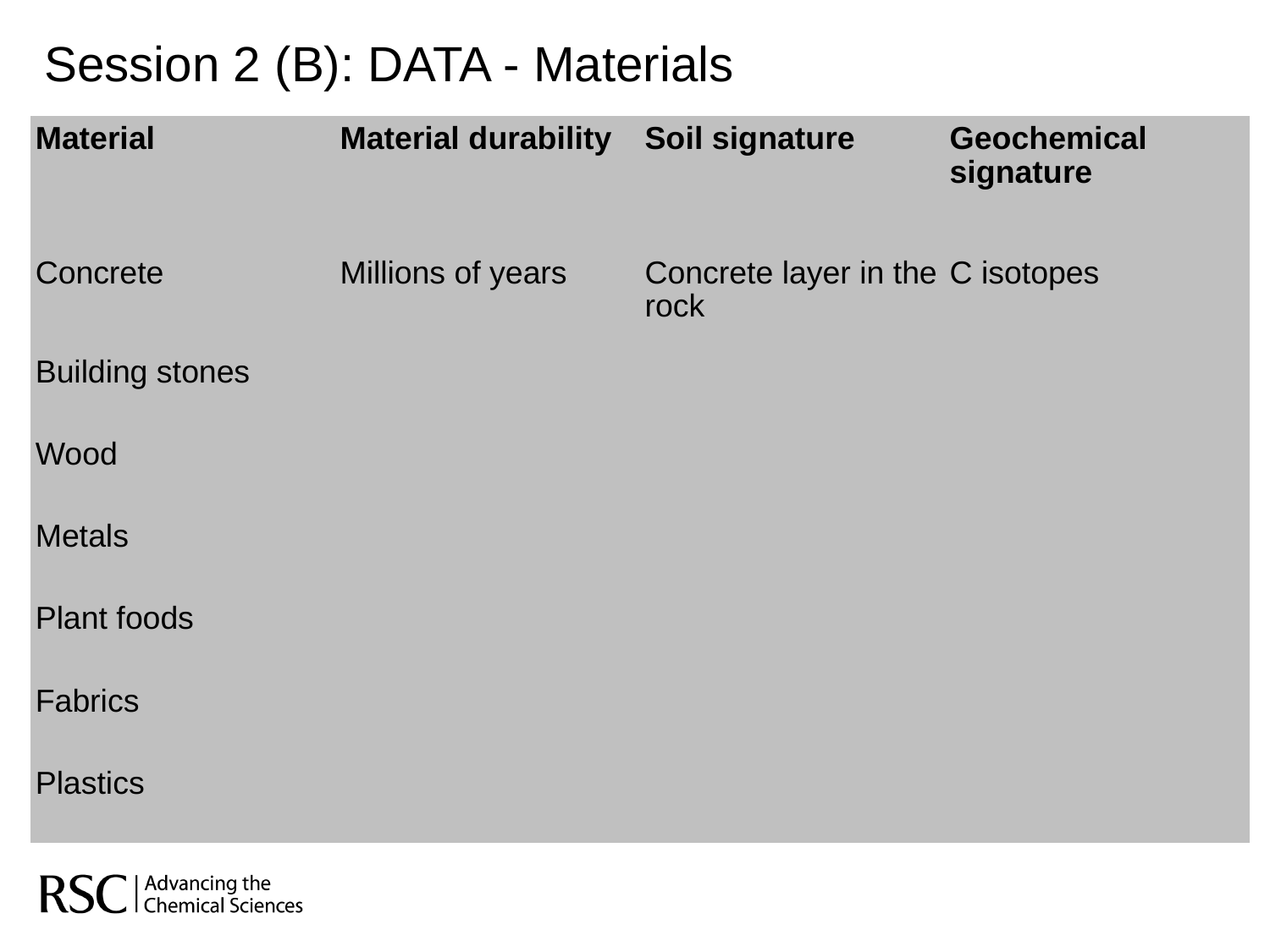

Session 2 (B): DATA - Materials
| Material | Material durability | Soil signature | Geochemical signature |
| --- | --- | --- | --- |
| Concrete | Millions of years | Concrete layer in the rock | C isotopes |
| Building stones |  |  |  |
| Wood |  |  |  |
| Metals |  |  |  |
| Plant foods |  |  |  |
| Fabrics |  |  |  |
| Plastics |  |  |  |